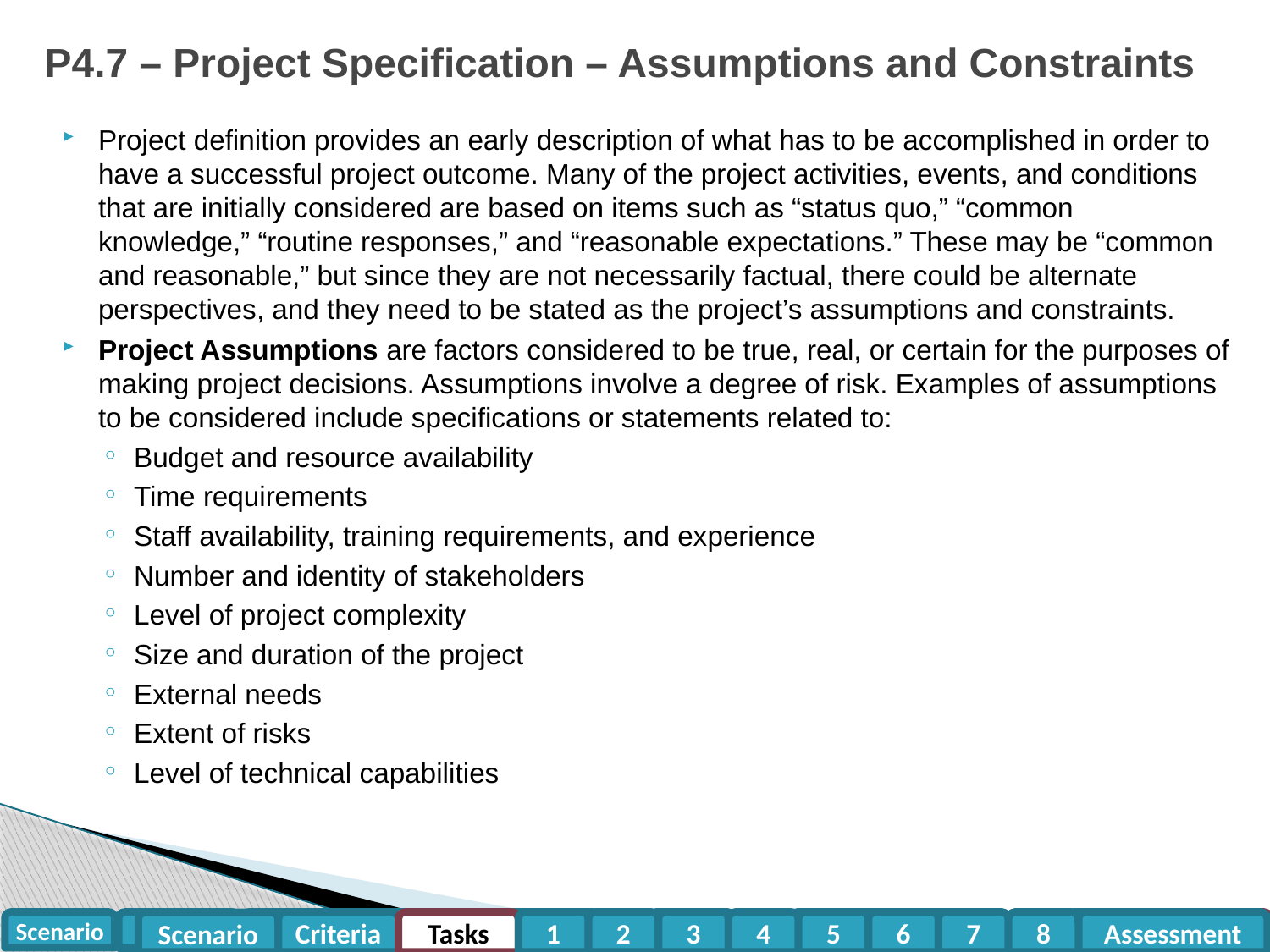

# P4.7 – Project Specification – Assumptions and Constraints
Project definition provides an early description of what has to be accomplished in order to have a successful project outcome. Many of the project activities, events, and conditions that are initially considered are based on items such as “status quo,” “common knowledge,” “routine responses,” and “reasonable expectations.” These may be “common and reasonable,” but since they are not necessarily factual, there could be alternate perspectives, and they need to be stated as the project’s assumptions and constraints.
Project Assumptions are factors considered to be true, real, or certain for the purposes of making project decisions. Assumptions involve a degree of risk. Examples of assumptions to be considered include specifications or statements related to:
Budget and resource availability
Time requirements
Staff availability, training requirements, and experience
Number and identity of stakeholders
Level of project complexity
Size and duration of the project
External needs
Extent of risks
Level of technical capabilities
Criteria
Tasks
1
2
3
4
5
6
7
8
Assessment
Scenario